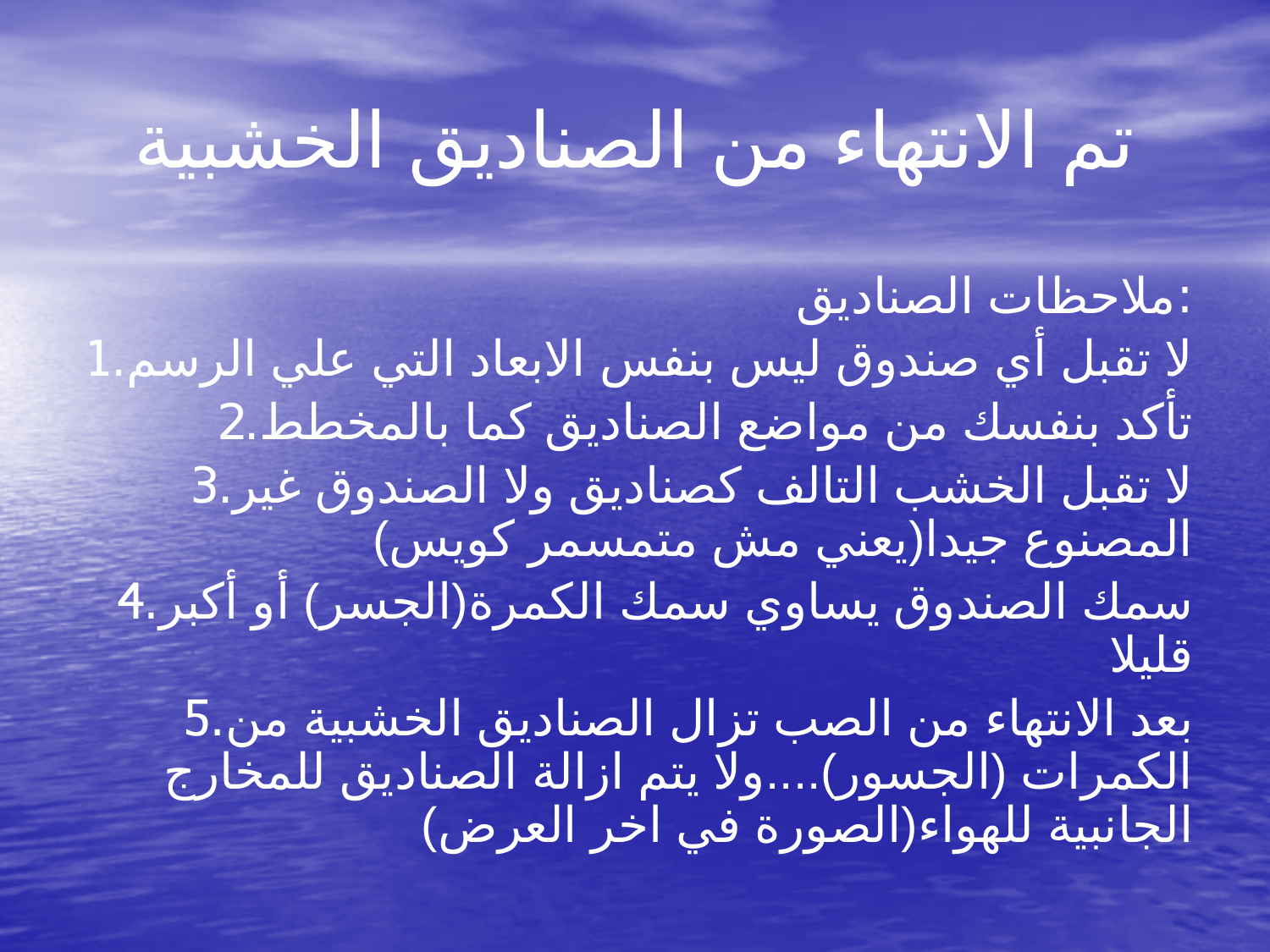

# تم الانتهاء من الصناديق الخشبية
ملاحظات الصناديق:
1.لا تقبل أي صندوق ليس بنفس الابعاد التي علي الرسم
2.تأكد بنفسك من مواضع الصناديق كما بالمخطط
3.لا تقبل الخشب التالف كصناديق ولا الصندوق غير المصنوع جيدا(يعني مش متمسمر كويس)
4.سمك الصندوق يساوي سمك الكمرة(الجسر) أو أكبر قليلا
5.بعد الانتهاء من الصب تزال الصناديق الخشبية من الكمرات (الجسور)....ولا يتم ازالة الصناديق للمخارج الجانبية للهواء(الصورة في اخر العرض)